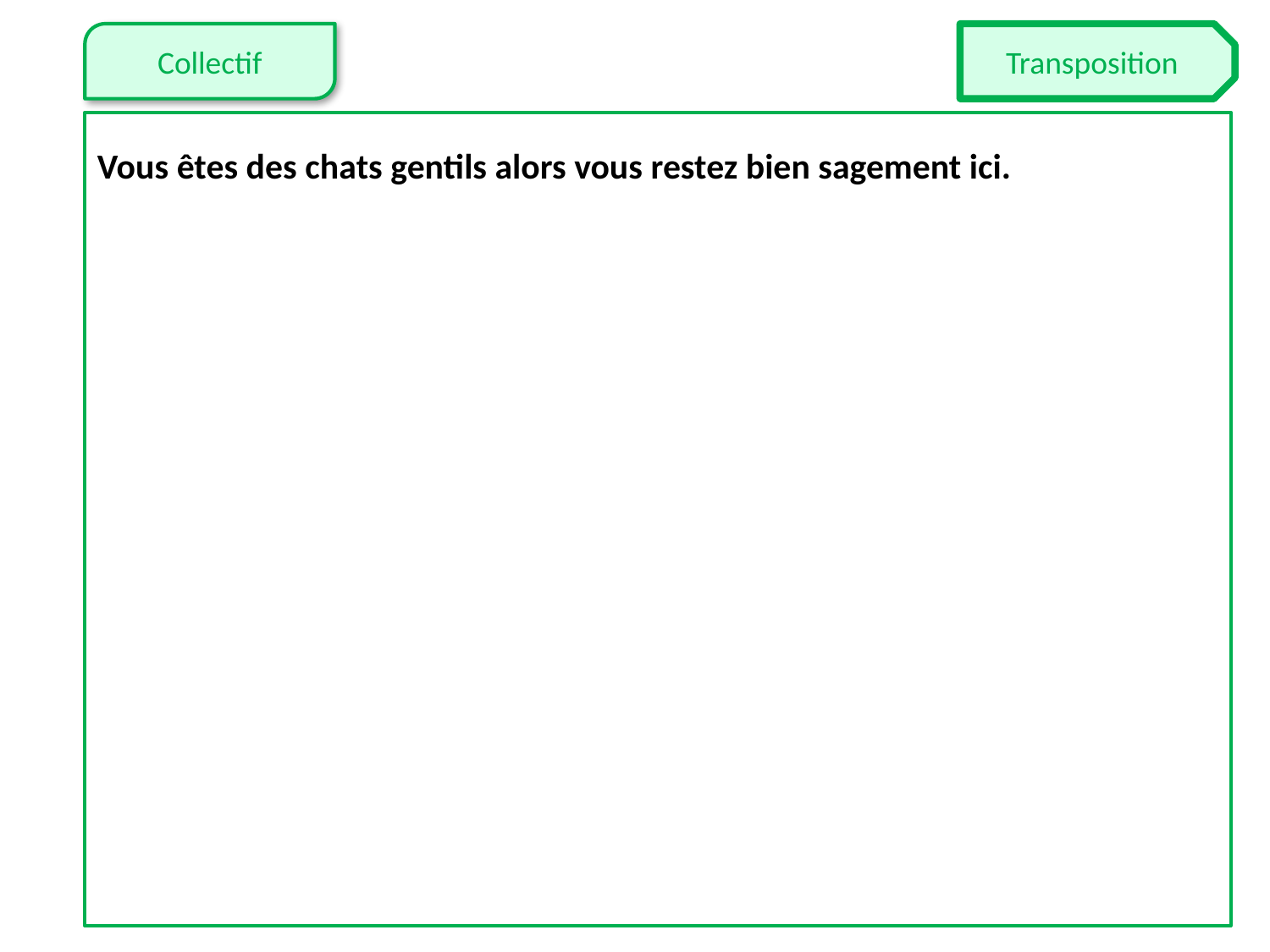

Vous êtes des chats gentils alors vous restez bien sagement ici.